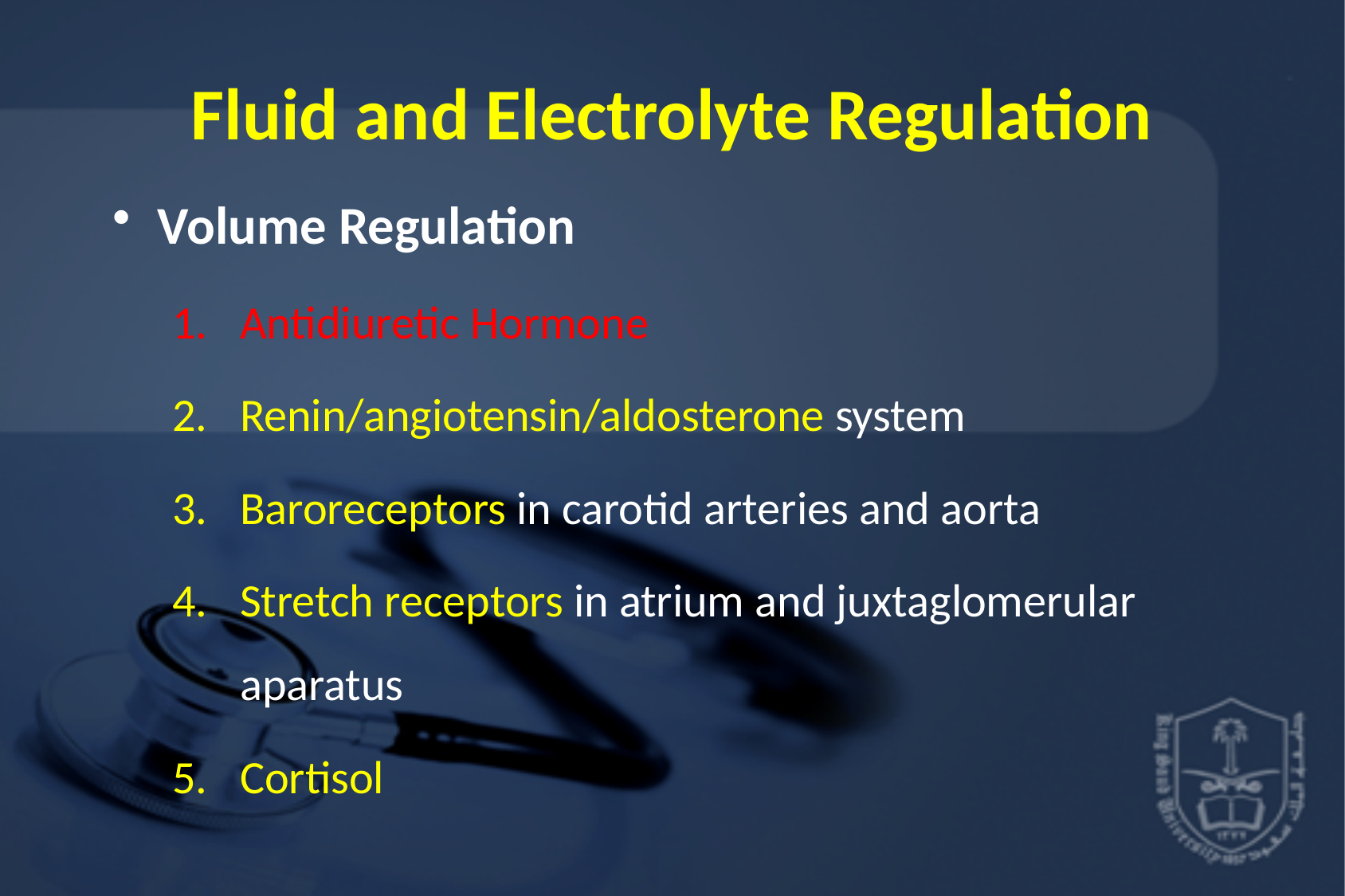

# Fluid and Electrolyte Regulation
Volume Regulation
Antidiuretic Hormone
Renin/angiotensin/aldosterone system
Baroreceptors in carotid arteries and aorta
Stretch receptors in atrium and juxtaglomerular aparatus
Cortisol